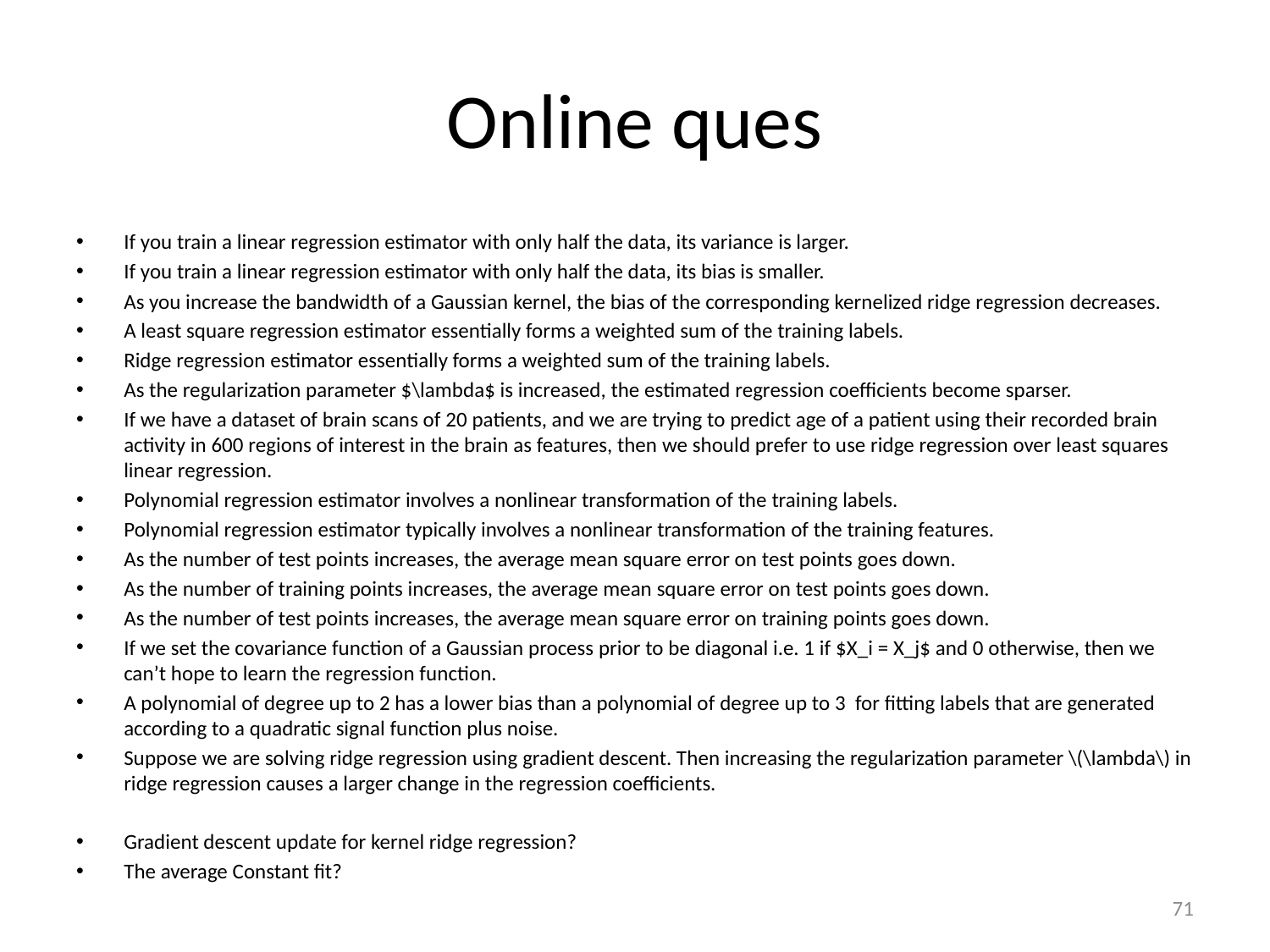

# Online ques
If you train a linear regression estimator with only half the data, its variance is larger.
If you train a linear regression estimator with only half the data, its bias is smaller.
As you increase the bandwidth of a Gaussian kernel, the bias of the corresponding kernelized ridge regression decreases.
A least square regression estimator essentially forms a weighted sum of the training labels.
Ridge regression estimator essentially forms a weighted sum of the training labels.
As the regularization parameter $\lambda$ is increased, the estimated regression coefficients become sparser.
If we have a dataset of brain scans of 20 patients, and we are trying to predict age of a patient using their recorded brain activity in 600 regions of interest in the brain as features, then we should prefer to use ridge regression over least squares linear regression.
Polynomial regression estimator involves a nonlinear transformation of the training labels.
Polynomial regression estimator typically involves a nonlinear transformation of the training features.
As the number of test points increases, the average mean square error on test points goes down.
As the number of training points increases, the average mean square error on test points goes down.
As the number of test points increases, the average mean square error on training points goes down.
If we set the covariance function of a Gaussian process prior to be diagonal i.e. 1 if $X_i = X_j$ and 0 otherwise, then we can’t hope to learn the regression function.
A polynomial of degree up to 2 has a lower bias than a polynomial of degree up to 3  for fitting labels that are generated according to a quadratic signal function plus noise.
Suppose we are solving ridge regression using gradient descent. Then increasing the regularization parameter \(\lambda\) in ridge regression causes a larger change in the regression coefficients.

Gradient descent update for kernel ridge regression?
The average Constant fit?

71